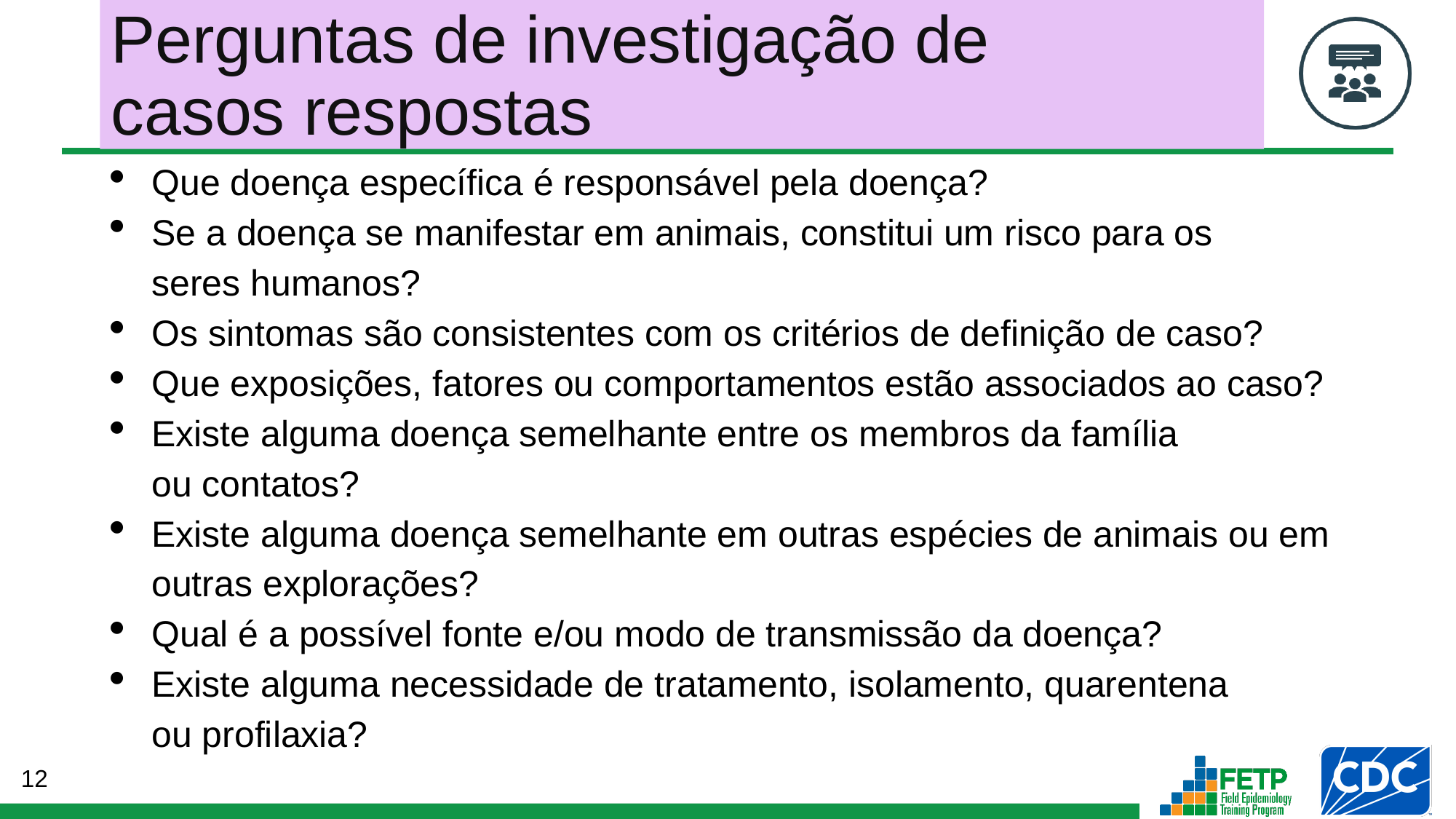

# Perguntas de investigação de casos respostas
Que doença específica é responsável pela doença?
Se a doença se manifestar em animais, constitui um risco para os
seres humanos?
Os sintomas são consistentes com os critérios de definição de caso?
Que exposições, fatores ou comportamentos estão associados ao caso?
Existe alguma doença semelhante entre os membros da família
ou contatos?
Existe alguma doença semelhante em outras espécies de animais ou em outras explorações?
Qual é a possível fonte e/ou modo de transmissão da doença?
Existe alguma necessidade de tratamento, isolamento, quarentena
ou profilaxia?